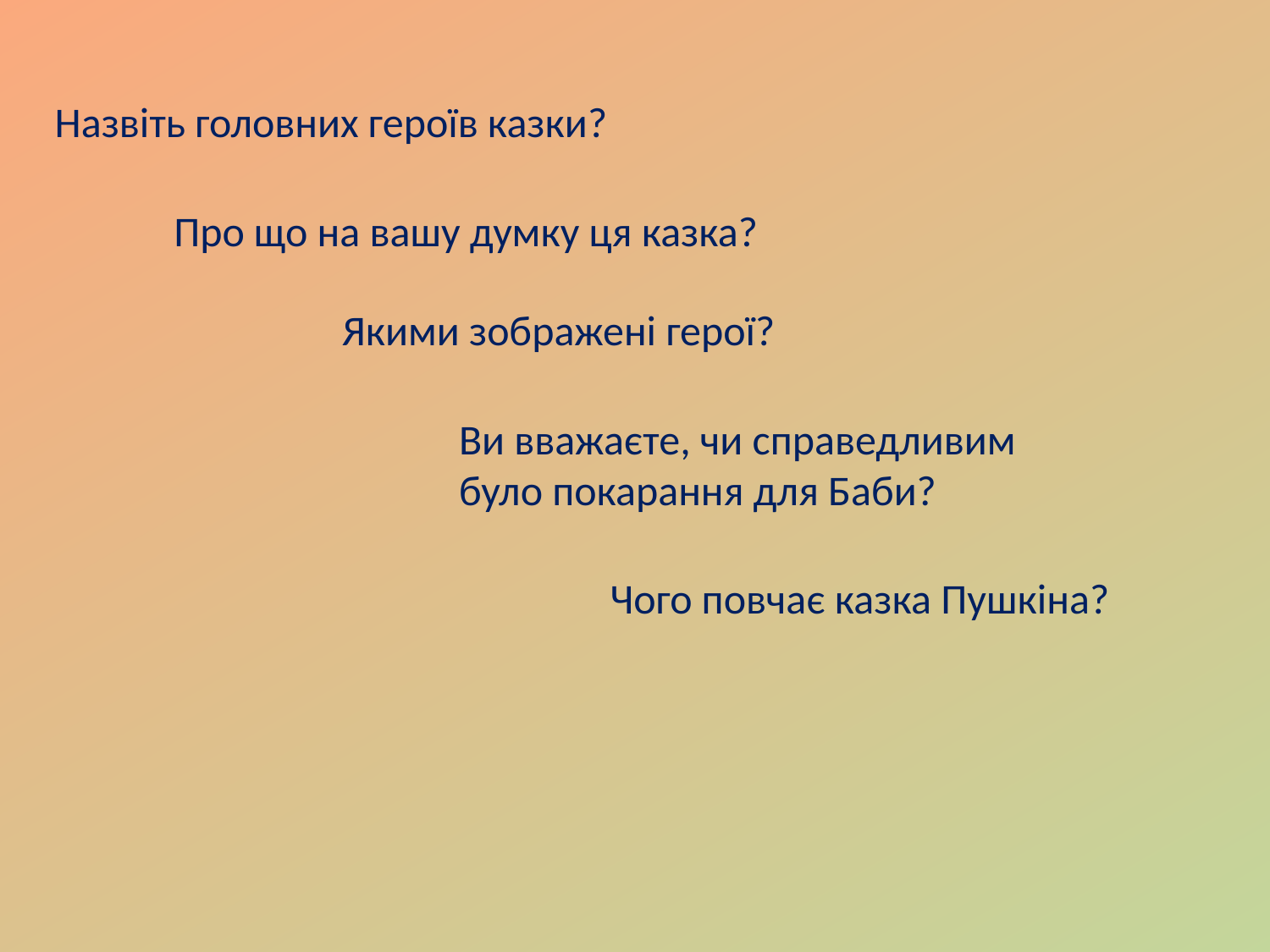

Назвіть головних героїв казки?
Про що на вашу думку ця казка?
Якими зображені герої?
Ви вважаєте, чи справедливим було покарання для Баби?
Чого повчає казка Пушкіна?